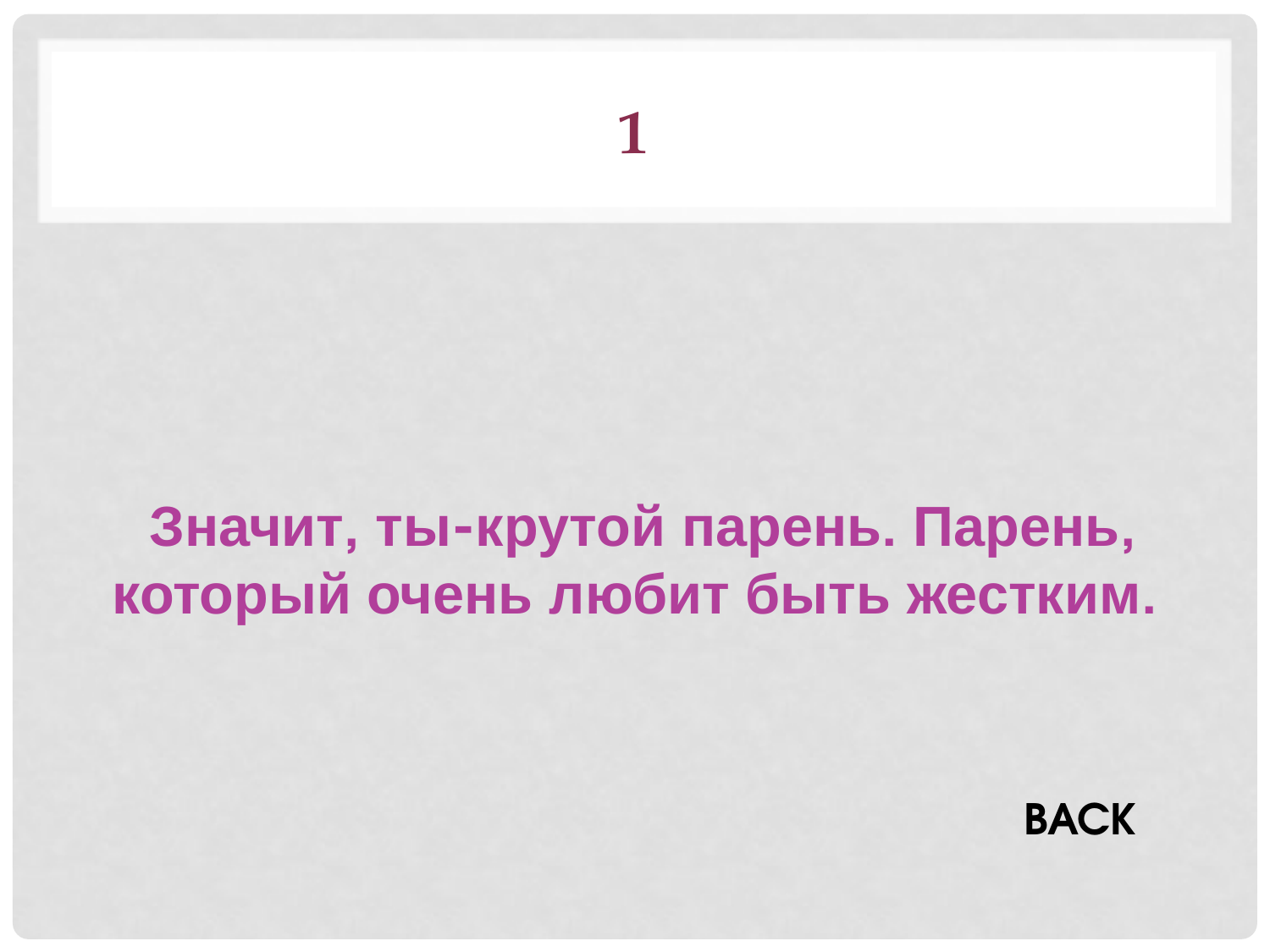

# 1

Значит, ты-крутой парень. Парень, который очень любит быть жестким.
BACK